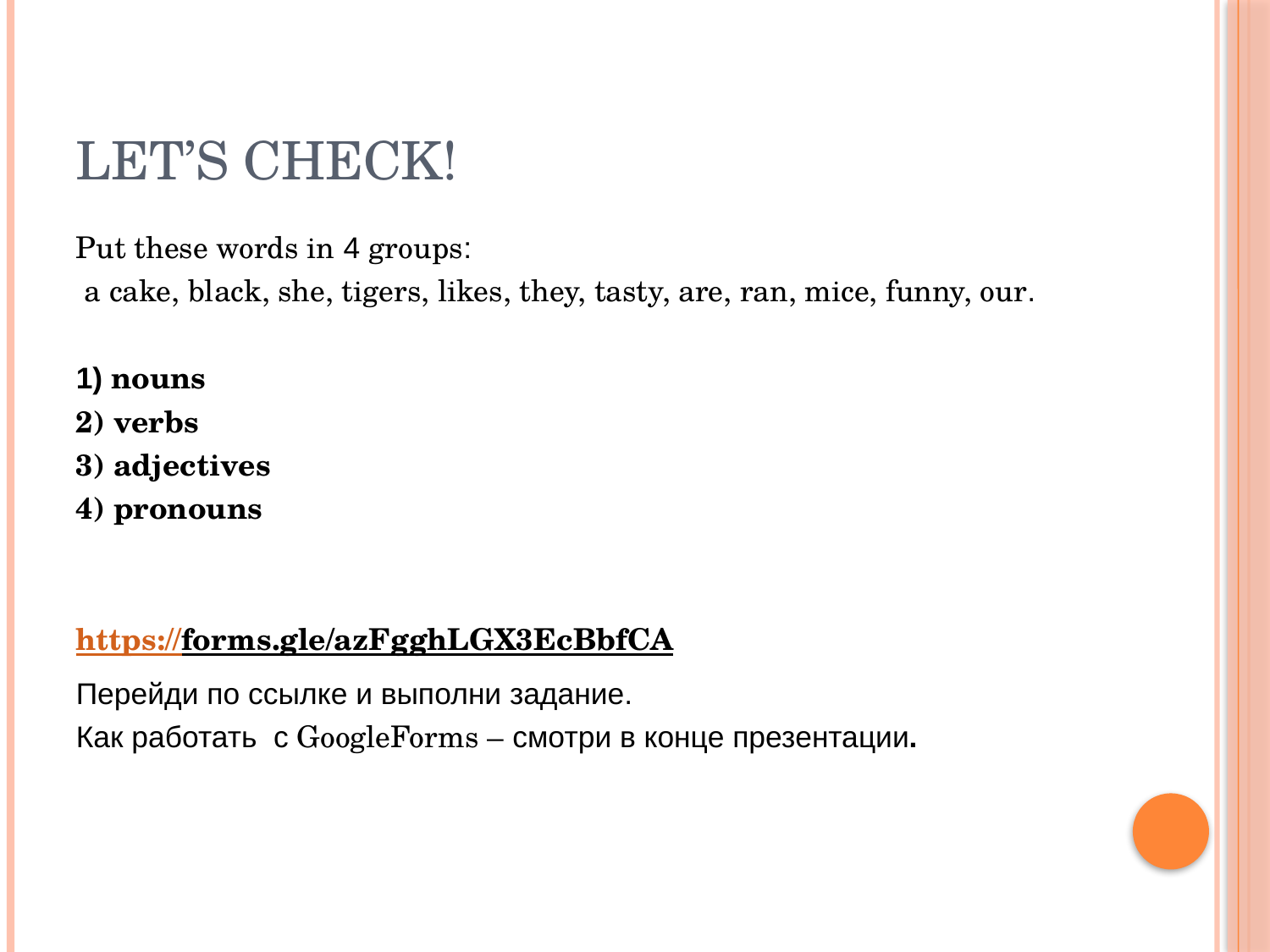

# Let’s check!
Put these words in 4 groups:
 a cake, black, she, tigers, likes, they, tasty, are, ran, mice, funny, our.

1) nouns
2) verbs
3) adjectives
4) pronouns

https://forms.gle/azFgghLGX3EcBbfCA
Перейди по ссылке и выполни задание.
Как работать  с GoogleForms – смотри в конце презентации.